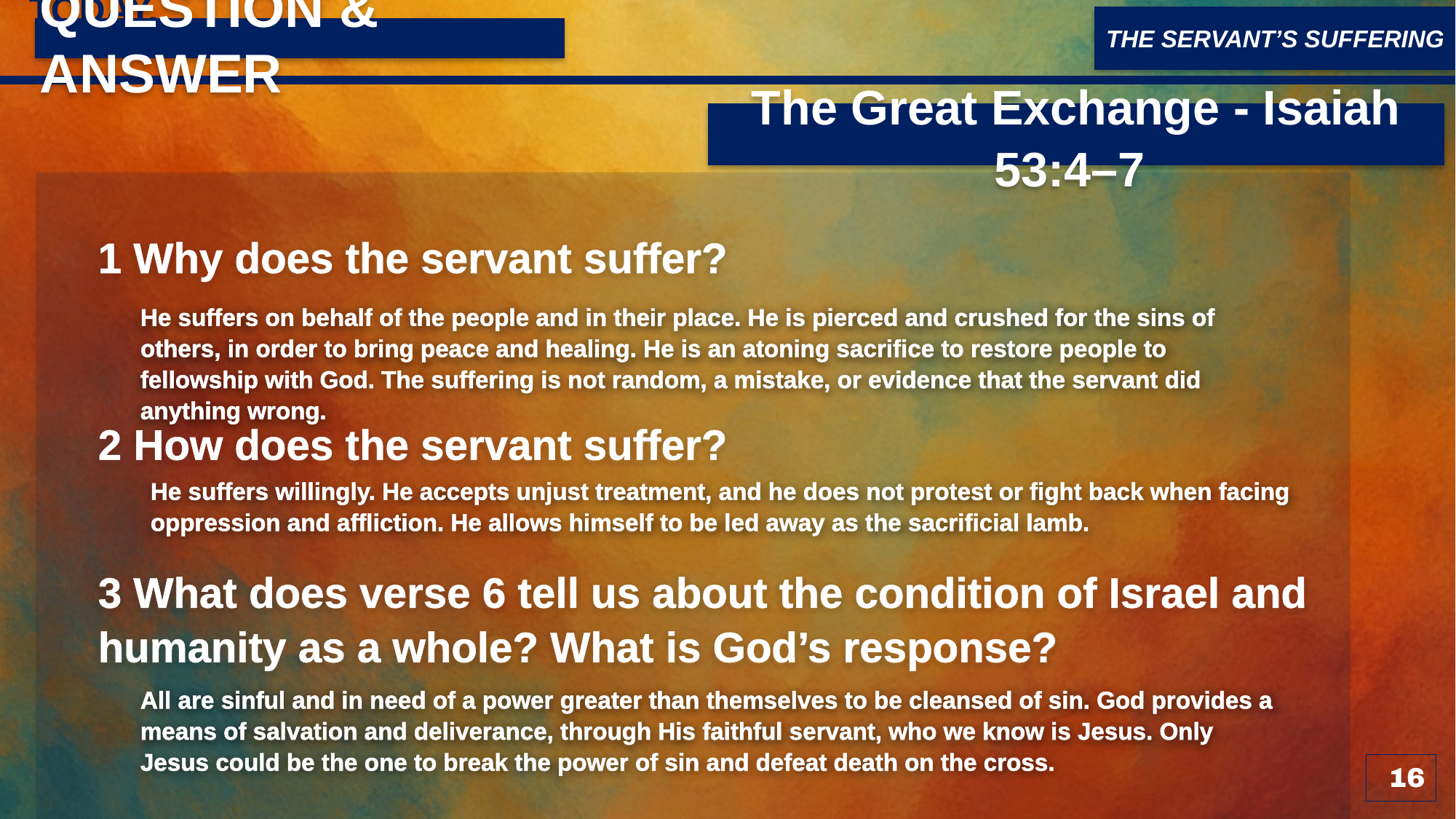

Lesson Focus: Don’t restrict the Gospel with needless rules and traditions.
Life Response: Identify examples of unbiblical rules that may needlessly restrict the Gospel today.
THE SERVANT’S SUFFERING
QUESTION & ANSWER
The Great Exchange - Isaiah 53:4–7

1 Why does the servant suffer?

2 How does the servant suffer?

3 What does verse 6 tell us about the condition of Israel and humanity as a whole? What is God’s response?

He suffers on behalf of the people and in their place. He is pierced and crushed for the sins of others, in order to bring peace and healing. He is an atoning sacrifice to restore people to fellowship with God. The suffering is not random, a mistake, or evidence that the servant did anything wrong.
He suffers willingly. He accepts unjust treatment, and he does not protest or fight back when facing oppression and affliction. He allows himself to be led away as the sacrificial lamb.
All are sinful and in need of a power greater than themselves to be cleansed of sin. God provides a means of salvation and deliverance, through His faithful servant, who we know is Jesus. Only Jesus could be the one to break the power of sin and defeat death on the cross.
16